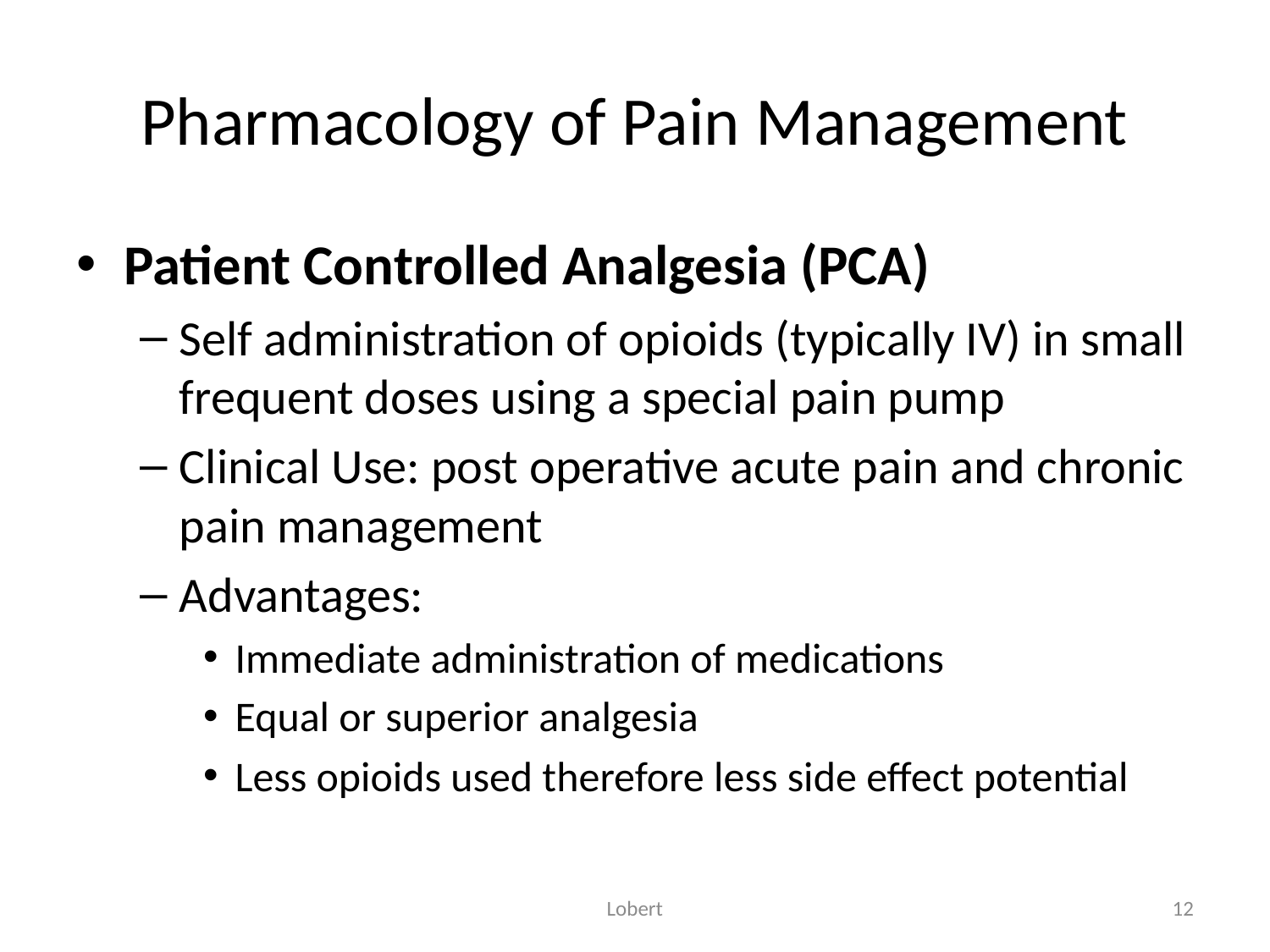

# Pharmacology of Pain Management
Patient Controlled Analgesia (PCA)
Self administration of opioids (typically IV) in small frequent doses using a special pain pump
Clinical Use: post operative acute pain and chronic pain management
Advantages:
Immediate administration of medications
Equal or superior analgesia
Less opioids used therefore less side effect potential
Lobert
12